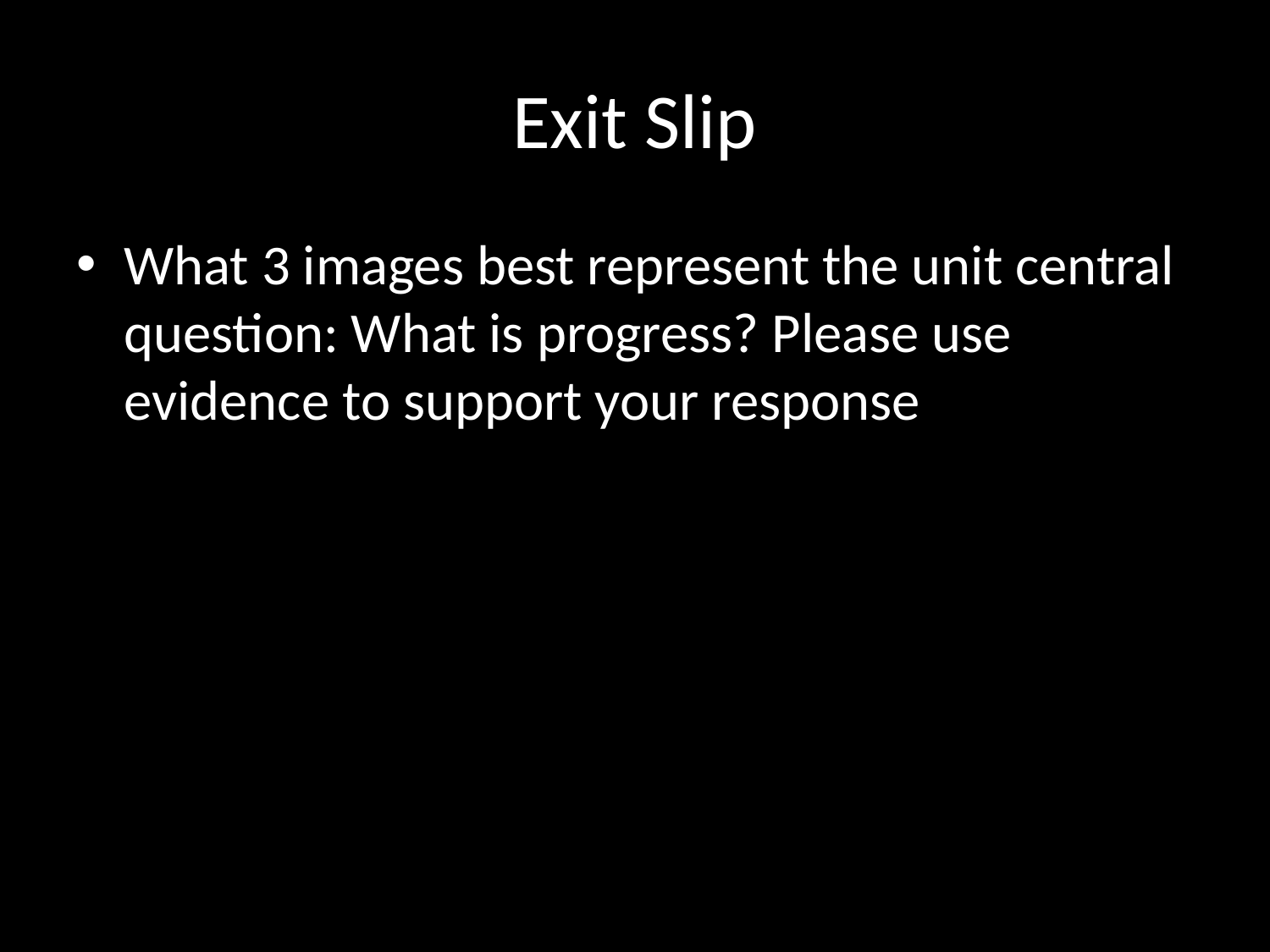

# Exit Slip
What 3 images best represent the unit central question: What is progress? Please use evidence to support your response